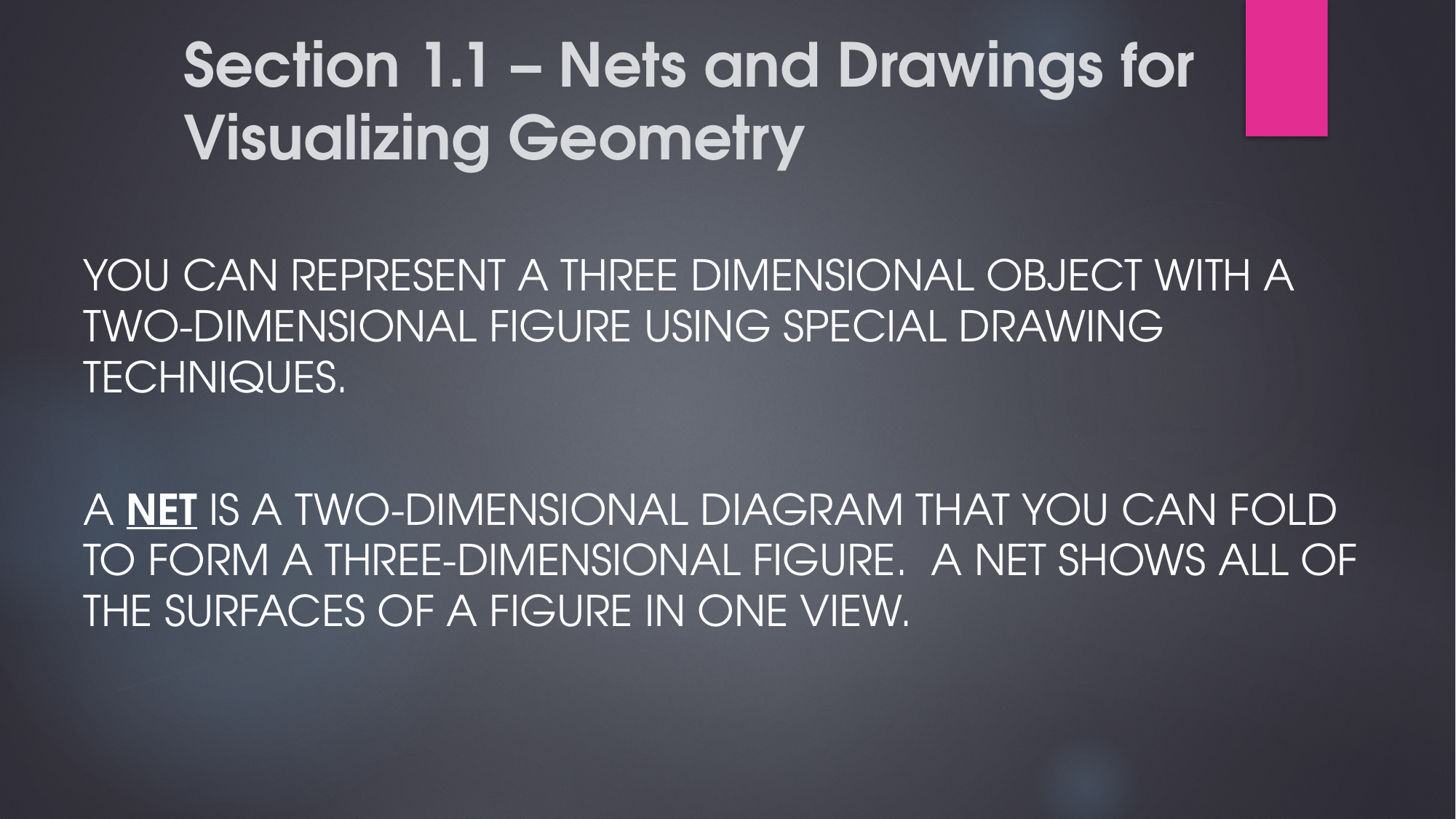

# Section 1.1 – Nets and Drawings for Visualizing Geometry
You can represent a three dimensional object with a two-dimensional figure using special drawing techniques.

A NET is a two-dimensional diagram that you can fold to form a three-dimensional figure.  A net shows all of the surfaces of a figure in one view.